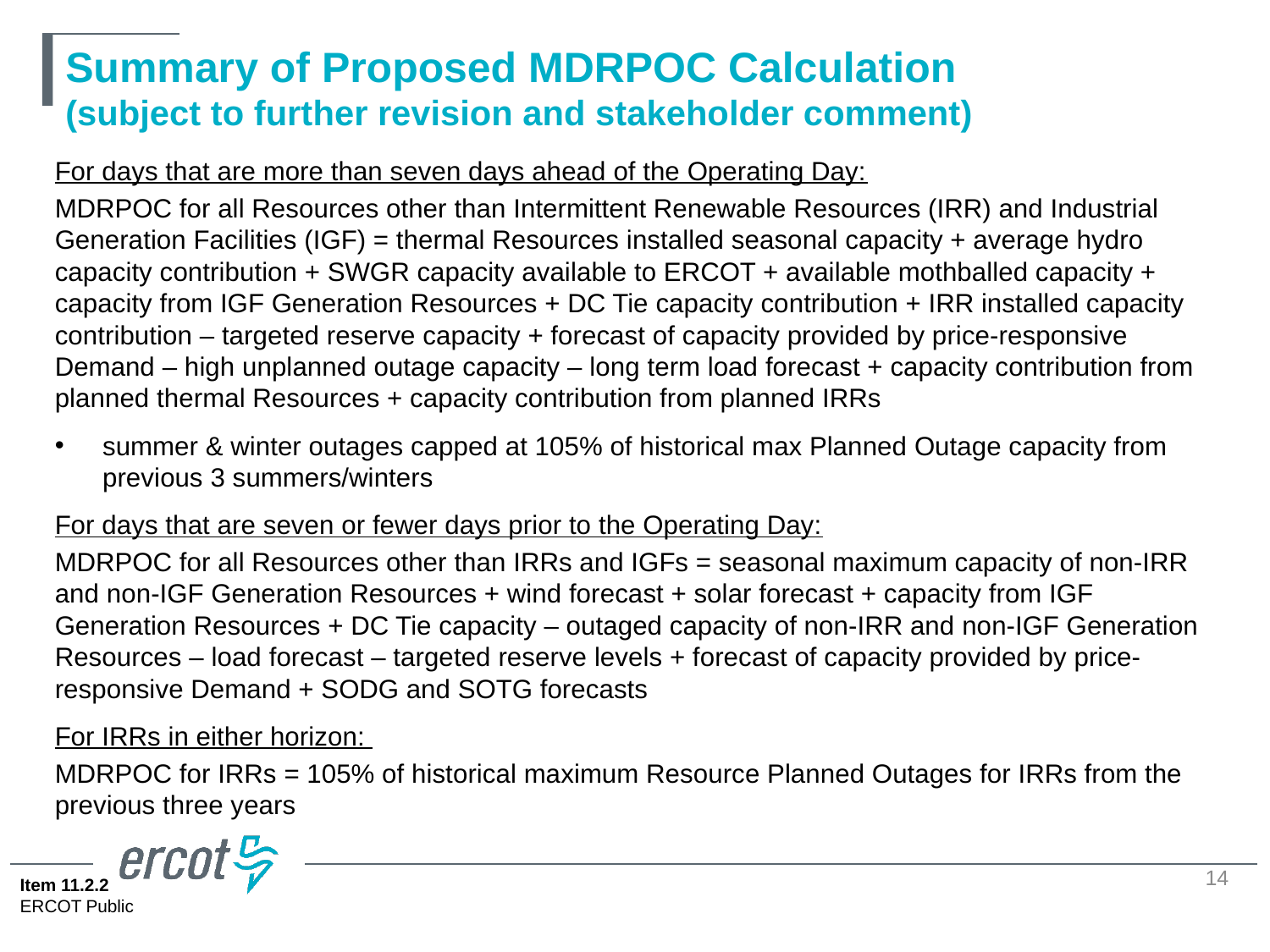

# Summary of Proposed MDRPOC Calculation (subject to further revision and stakeholder comment)
For days that are more than seven days ahead of the Operating Day:
MDRPOC for all Resources other than Intermittent Renewable Resources (IRR) and Industrial Generation Facilities (IGF) = thermal Resources installed seasonal capacity + average hydro capacity contribution + SWGR capacity available to ERCOT + available mothballed capacity + capacity from IGF Generation Resources + DC Tie capacity contribution + IRR installed capacity contribution – targeted reserve capacity + forecast of capacity provided by price-responsive Demand – high unplanned outage capacity – long term load forecast + capacity contribution from planned thermal Resources + capacity contribution from planned IRRs
summer & winter outages capped at 105% of historical max Planned Outage capacity from previous 3 summers/winters
For days that are seven or fewer days prior to the Operating Day:
MDRPOC for all Resources other than IRRs and IGFs = seasonal maximum capacity of non-IRR and non-IGF Generation Resources + wind forecast + solar forecast + capacity from IGF Generation Resources + DC Tie capacity – outaged capacity of non-IRR and non-IGF Generation Resources – load forecast – targeted reserve levels + forecast of capacity provided by price-responsive Demand + SODG and SOTG forecasts
For IRRs in either horizon:
MDRPOC for IRRs = 105% of historical maximum Resource Planned Outages for IRRs from the previous three years
14